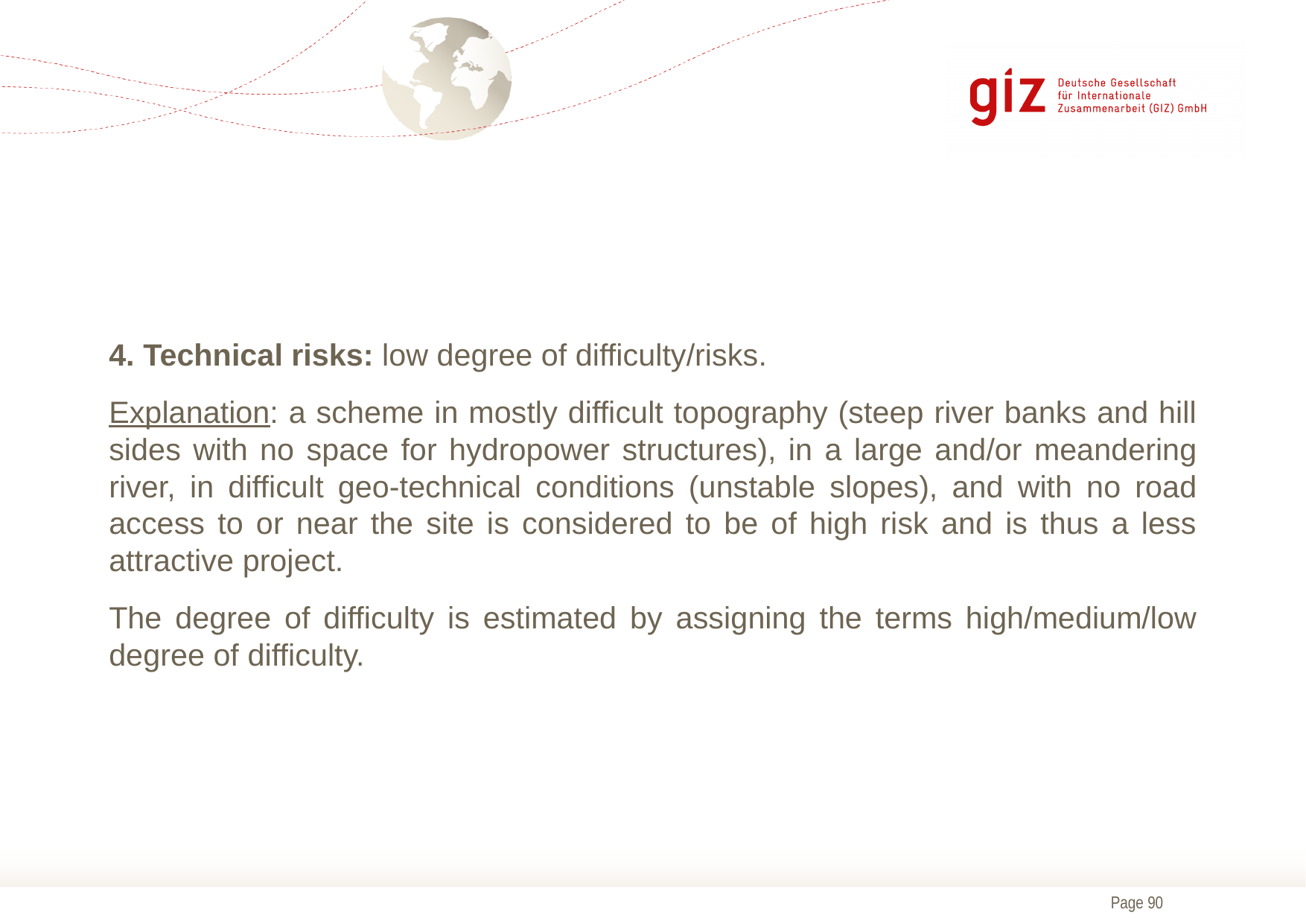

#
4. Technical risks: low degree of difficulty/risks.
Explanation: a scheme in mostly difficult topography (steep river banks and hill sides with no space for hydropower structures), in a large and/or meandering river, in difficult geo-technical conditions (unstable slopes), and with no road access to or near the site is considered to be of high risk and is thus a less attractive project.
The degree of difficulty is estimated by assigning the terms high/medium/low degree of difficulty.